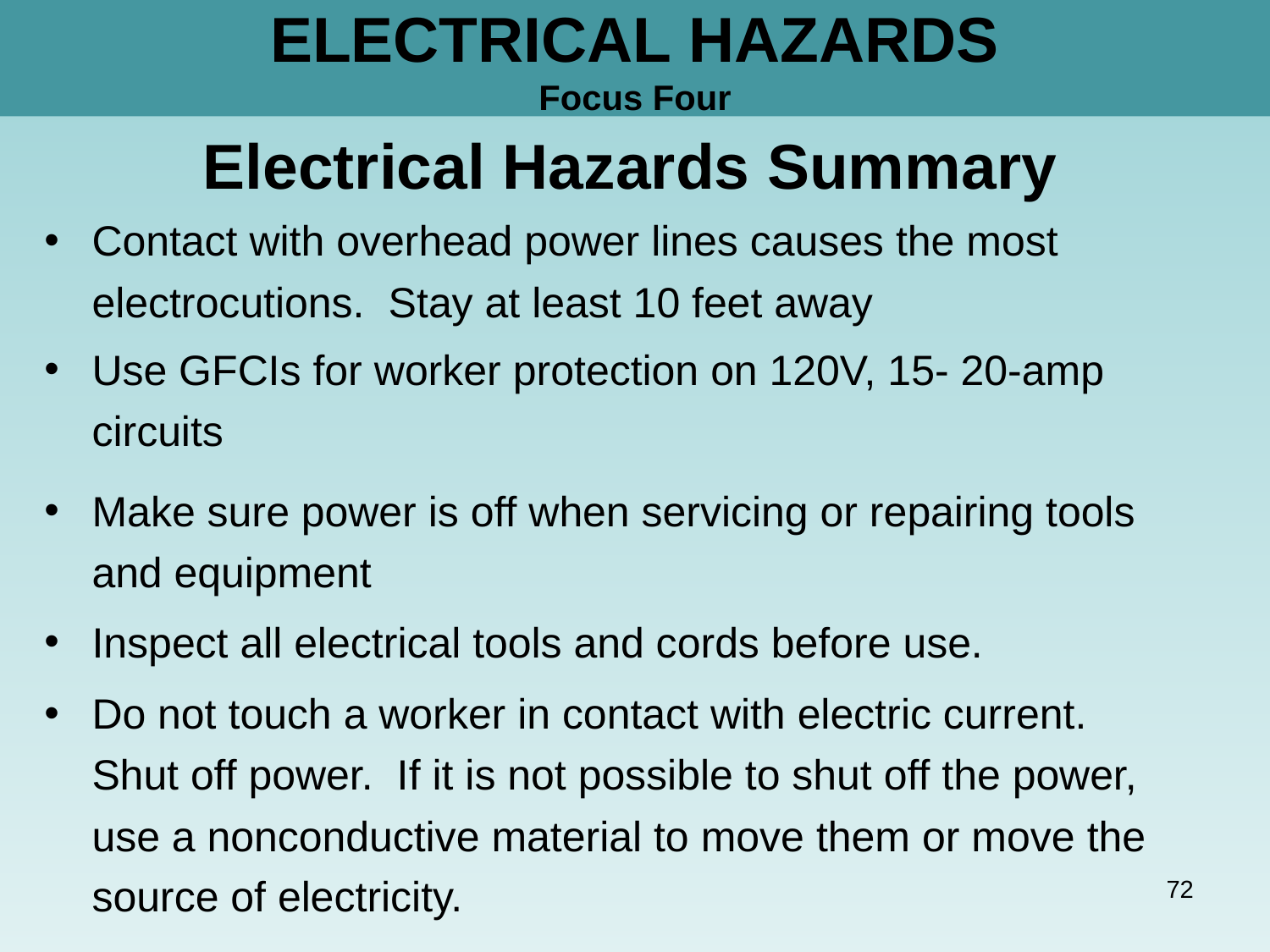

# ELECTRICAL HAZARDS Focus Four
Electrical Hazards Summary
Contact with overhead power lines causes the most electrocutions.  Stay at least 10 feet away
Use GFCIs for worker protection on 120V, 15- 20-amp circuits
Make sure power is off when servicing or repairing tools and equipment
Inspect all electrical tools and cords before use.
Do not touch a worker in contact with electric current.  Shut off power.  If it is not possible to shut off the power, use a nonconductive material to move them or move the source of electricity.
72